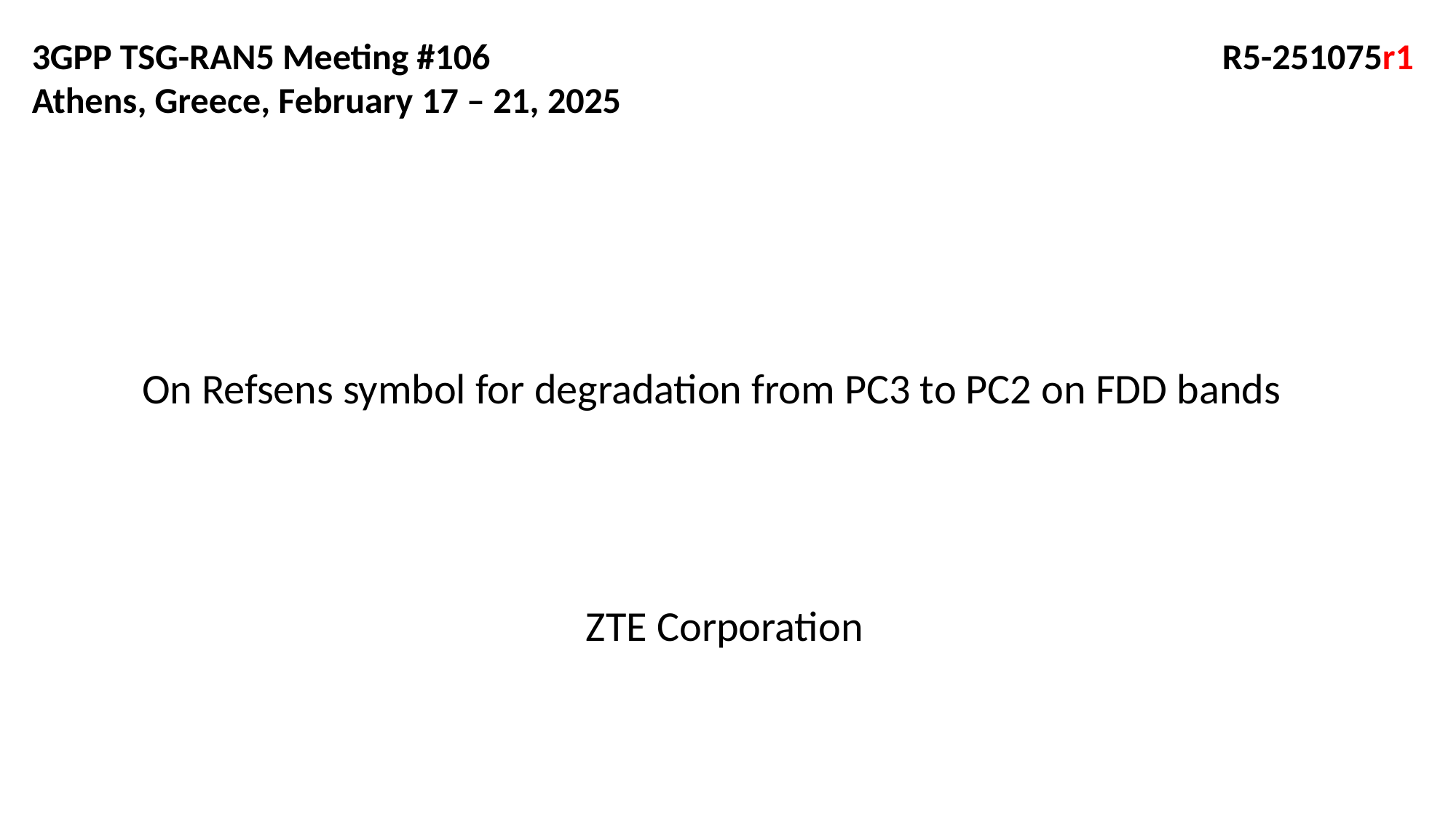

3GPP TSG-RAN5 Meeting #106    						            R5-251075r1 Athens, Greece, February 17 – 21, 2025
# On Refsens symbol for degradation from PC3 to PC2 on FDD bands
ZTE Corporation